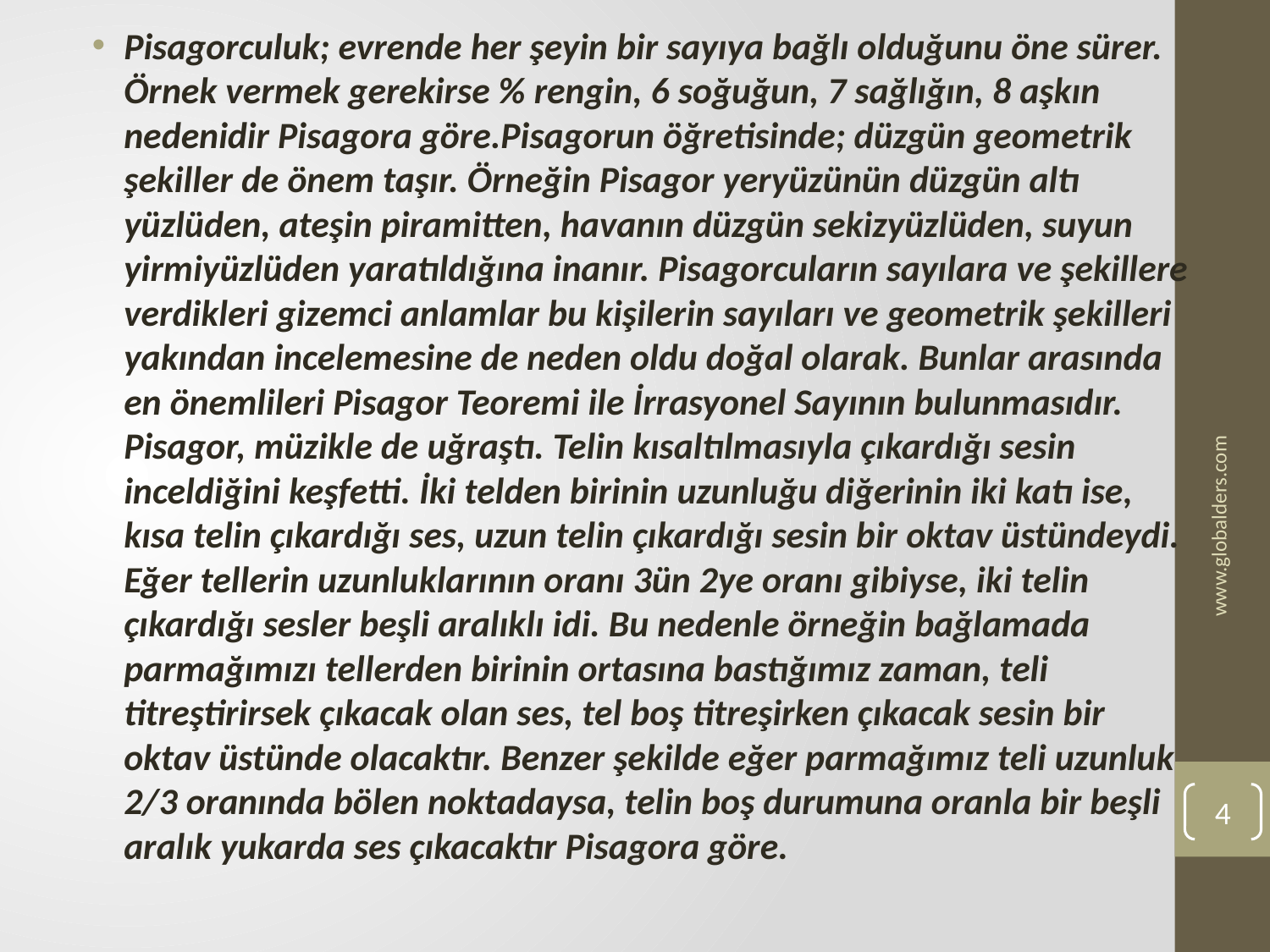

Pisagorculuk; evrende her şeyin bir sayıya bağlı olduğunu öne sürer. Örnek vermek gerekirse % rengin, 6 soğuğun, 7 sağlığın, 8 aşkın nedenidir Pisagora göre.Pisagorun öğretisinde; düzgün geometrik şekiller de önem taşır. Örneğin Pisagor yeryüzünün düzgün altı yüzlüden, ateşin piramitten, havanın düzgün sekizyüzlüden, suyun yirmiyüzlüden yaratıldığına inanır. Pisagorcuların sayılara ve şekillere verdikleri gizemci anlamlar bu kişilerin sayıları ve geometrik şekilleri yakından incelemesine de neden oldu doğal olarak. Bunlar arasında en önemlileri Pisagor Teoremi ile İrrasyonel Sayının bulunmasıdır.
Pisagor, müzikle de uğraştı. Telin kısaltılmasıyla çıkardığı sesin inceldiğini keşfetti. İki telden birinin uzunluğu diğerinin iki katı ise, kısa telin çıkardığı ses, uzun telin çıkardığı sesin bir oktav üstündeydi. Eğer tellerin uzunluklarının oranı 3ün 2ye oranı gibiyse, iki telin çıkardığı sesler beşli aralıklı idi. Bu nedenle örneğin bağlamada parmağımızı tellerden birinin ortasına bastığımız zaman, teli titreştirirsek çıkacak olan ses, tel boş titreşirken çıkacak sesin bir oktav üstünde olacaktır. Benzer şekilde eğer parmağımız teli uzunluk 2/3 oranında bölen noktadaysa, telin boş durumuna oranla bir beşli aralık yukarda ses çıkacaktır Pisagora göre.
www.globalders.com
4